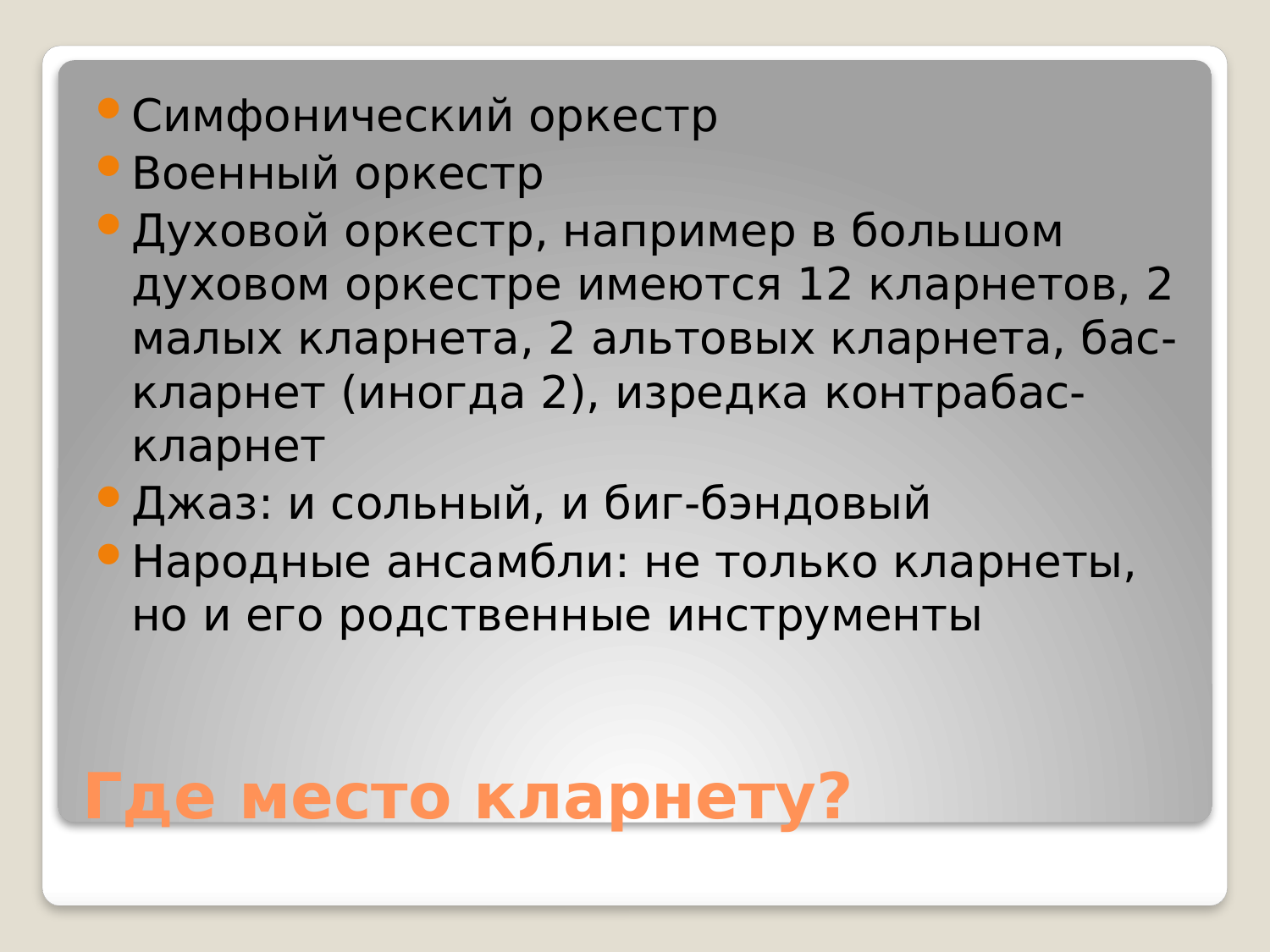

Симфонический оркестр
Военный оркестр
Духовой оркестр, например в большом духовом оркестре имеются 12 кларнетов, 2 малых кларнета, 2 альтовых кларнета, бас-кларнет (иногда 2), изредка контрабас-кларнет
Джаз: и сольный, и биг-бэндовый
Народные ансамбли: не только кларнеты, но и его родственные инструменты

# Где место кларнету?